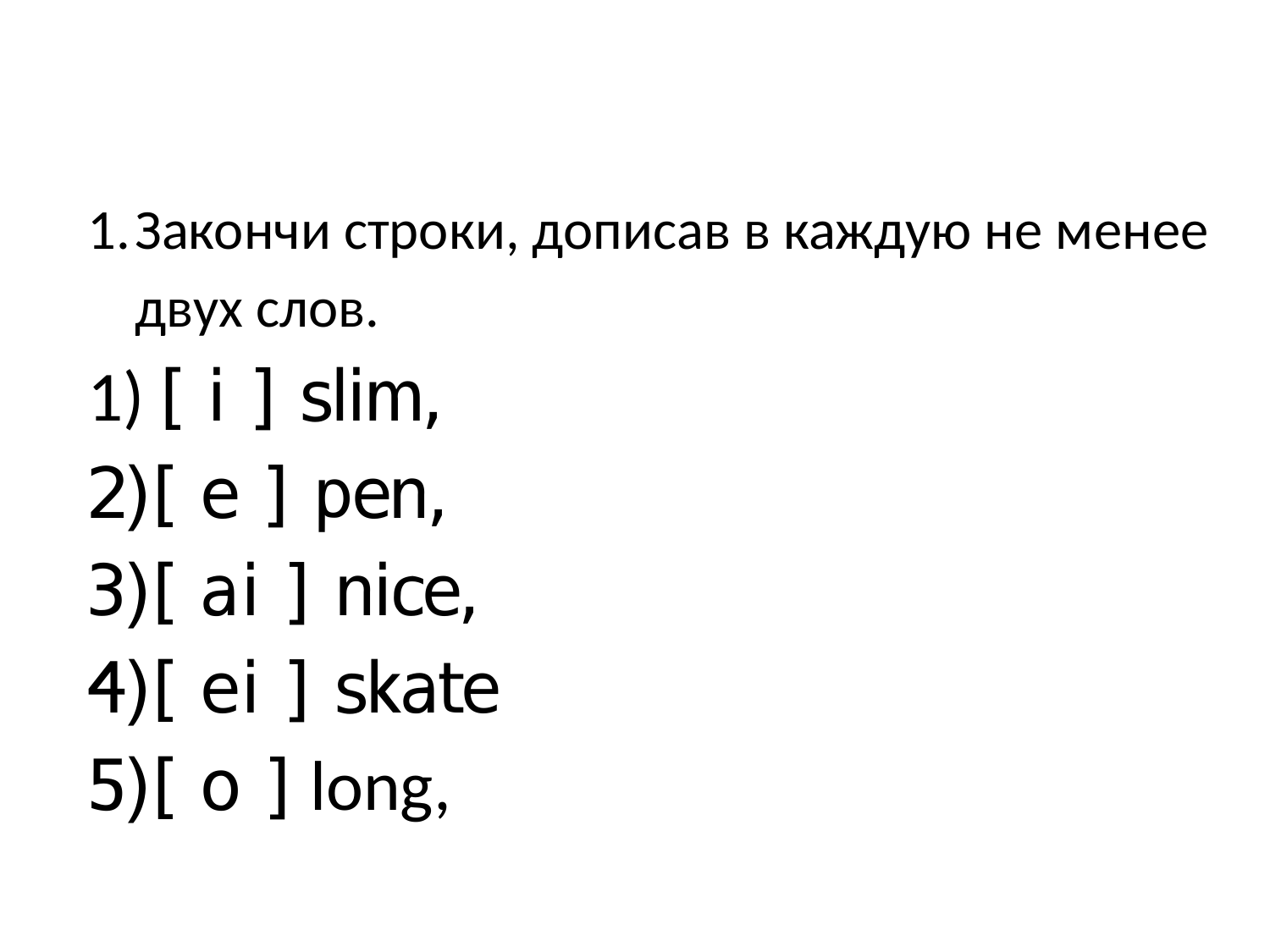

Закончи строки, дописав в каждую не менее двух слов.
 [ i ] slim,
[ e ] pen,
[ ai ] nice,
[ ei ] skate
[ o ] long,